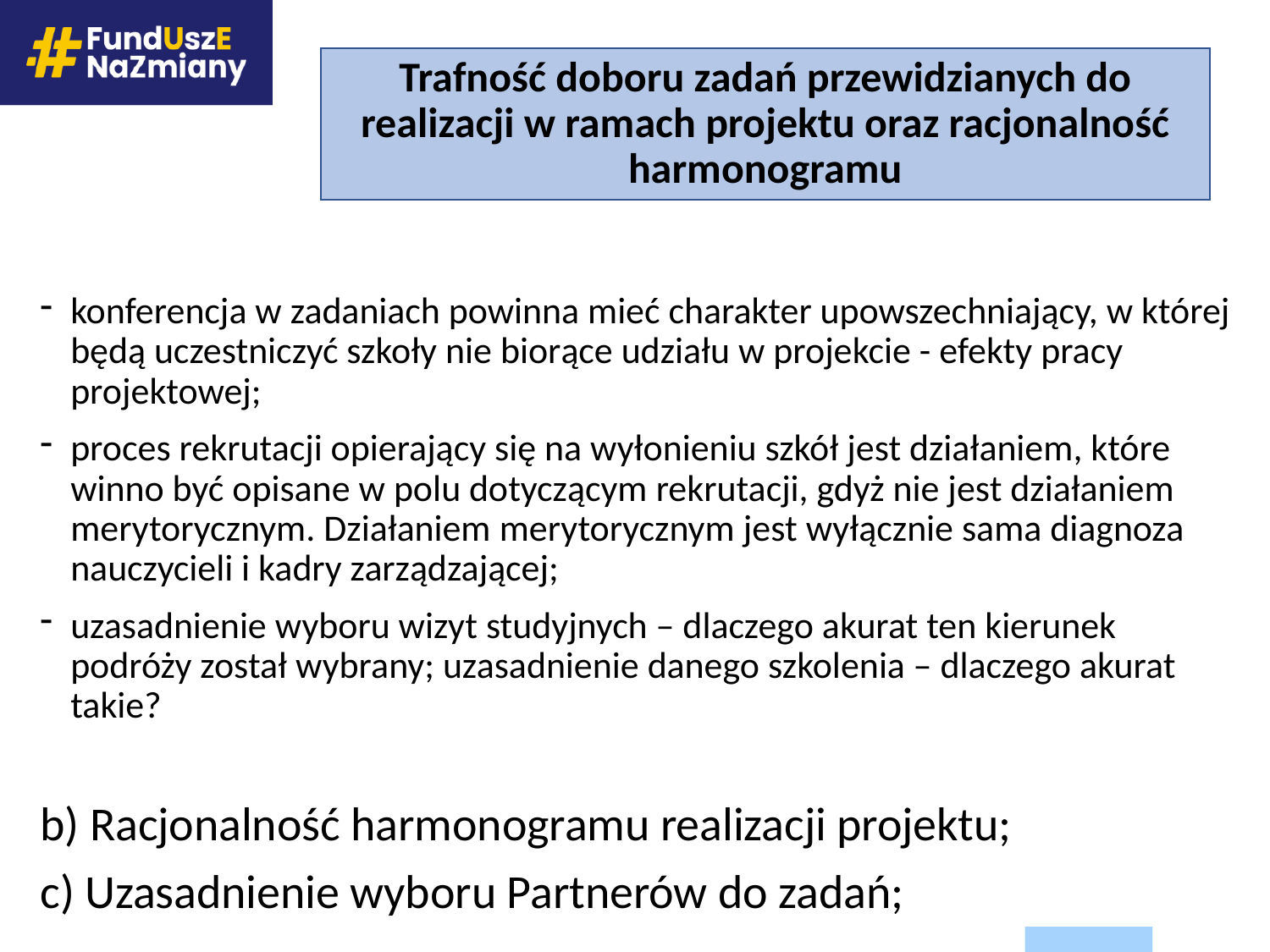

# Trafność doboru zadań przewidzianych do realizacji w ramach projektu oraz racjonalność harmonogramu
konferencja w zadaniach powinna mieć charakter upowszechniający, w której będą uczestniczyć szkoły nie biorące udziału w projekcie - efekty pracy projektowej;
proces rekrutacji opierający się na wyłonieniu szkół jest działaniem, które winno być opisane w polu dotyczącym rekrutacji, gdyż nie jest działaniem merytorycznym. Działaniem merytorycznym jest wyłącznie sama diagnoza nauczycieli i kadry zarządzającej;
uzasadnienie wyboru wizyt studyjnych – dlaczego akurat ten kierunek podróży został wybrany; uzasadnienie danego szkolenia – dlaczego akurat takie?

b) Racjonalność harmonogramu realizacji projektu;
c) Uzasadnienie wyboru Partnerów do zadań;